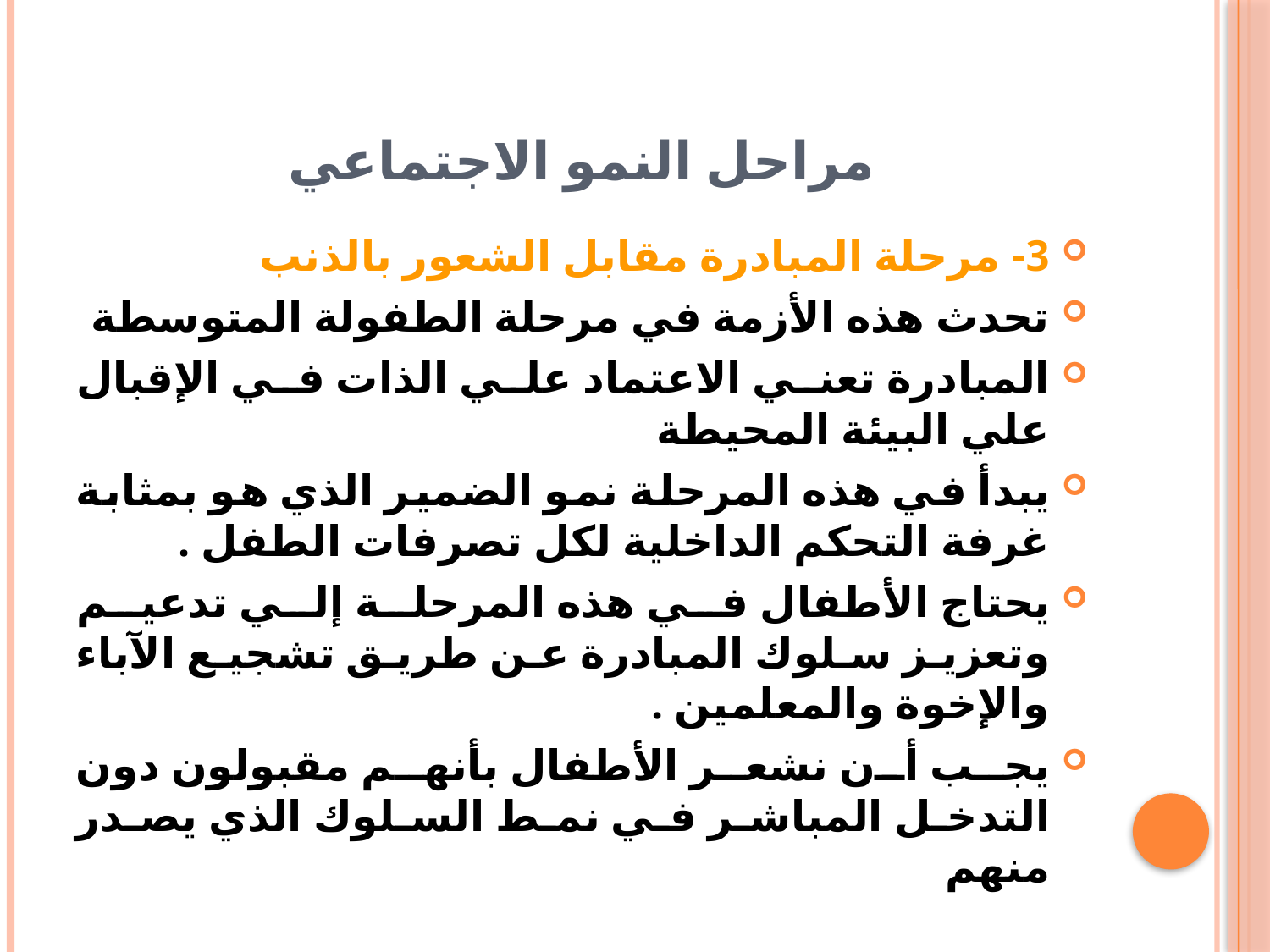

# مراحل النمو الاجتماعي
3- مرحلة المبادرة مقابل الشعور بالذنب
تحدث هذه الأزمة في مرحلة الطفولة المتوسطة
المبادرة تعني الاعتماد علي الذات في الإقبال علي البيئة المحيطة
يبدأ في هذه المرحلة نمو الضمير الذي هو بمثابة غرفة التحكم الداخلية لكل تصرفات الطفل .
يحتاج الأطفال في هذه المرحلة إلي تدعيم وتعزيز سلوك المبادرة عن طريق تشجيع الآباء والإخوة والمعلمين .
يجب أن نشعر الأطفال بأنهم مقبولون دون التدخل المباشر في نمط السلوك الذي يصدر منهم